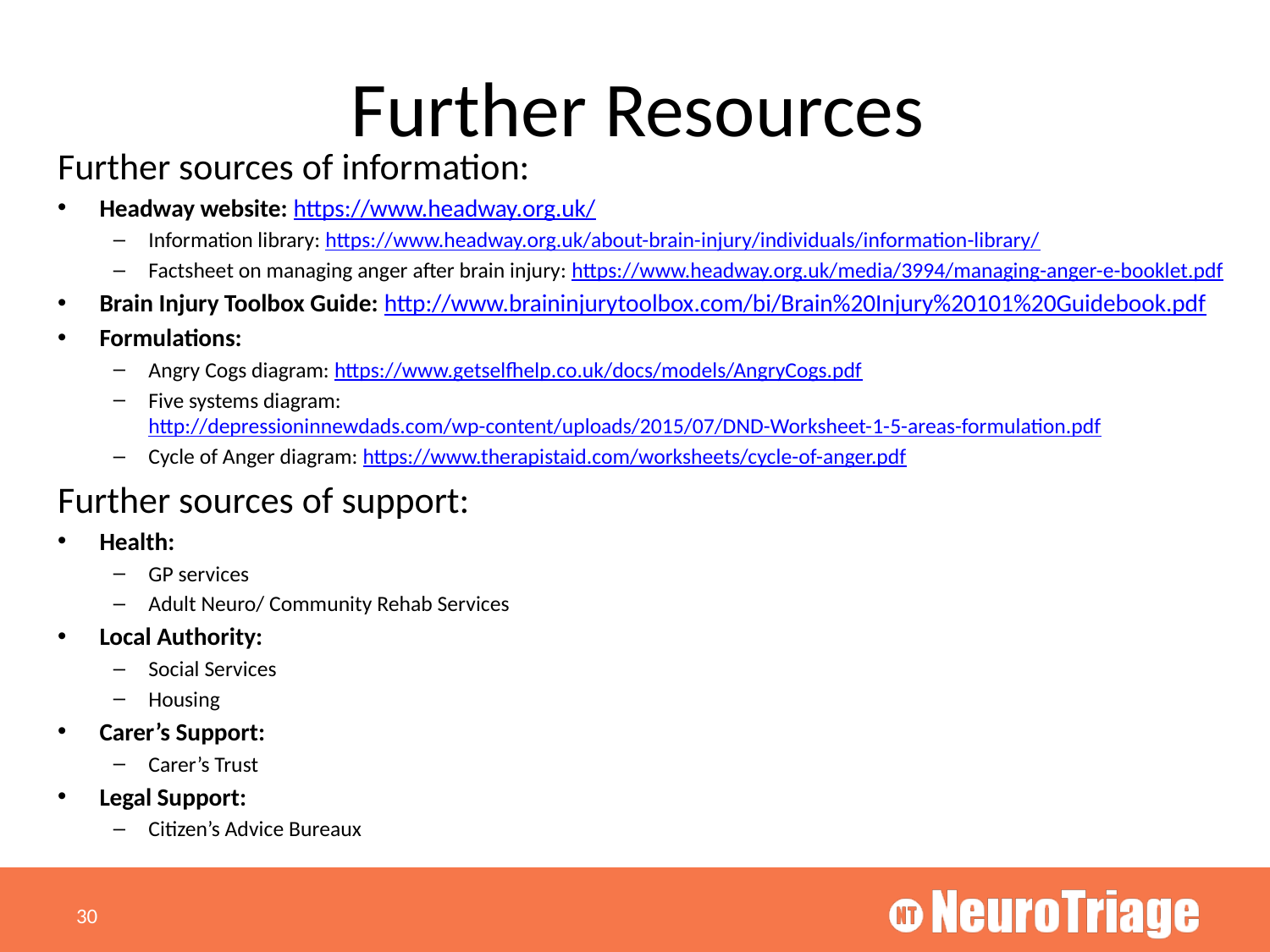

# Further Resources
Further sources of information:
Headway website: https://www.headway.org.uk/
Information library: https://www.headway.org.uk/about-brain-injury/individuals/information-library/
Factsheet on managing anger after brain injury: https://www.headway.org.uk/media/3994/managing-anger-e-booklet.pdf
Brain Injury Toolbox Guide: http://www.braininjurytoolbox.com/bi/Brain%20Injury%20101%20Guidebook.pdf
Formulations:
Angry Cogs diagram: https://www.getselfhelp.co.uk/docs/models/AngryCogs.pdf
Five systems diagram: http://depressioninnewdads.com/wp-content/uploads/2015/07/DND-Worksheet-1-5-areas-formulation.pdf
Cycle of Anger diagram: https://www.therapistaid.com/worksheets/cycle-of-anger.pdf
Further sources of support:
Health:
GP services
Adult Neuro/ Community Rehab Services
Local Authority:
Social Services
Housing
Carer’s Support:
Carer’s Trust
Legal Support:
Citizen’s Advice Bureaux

30